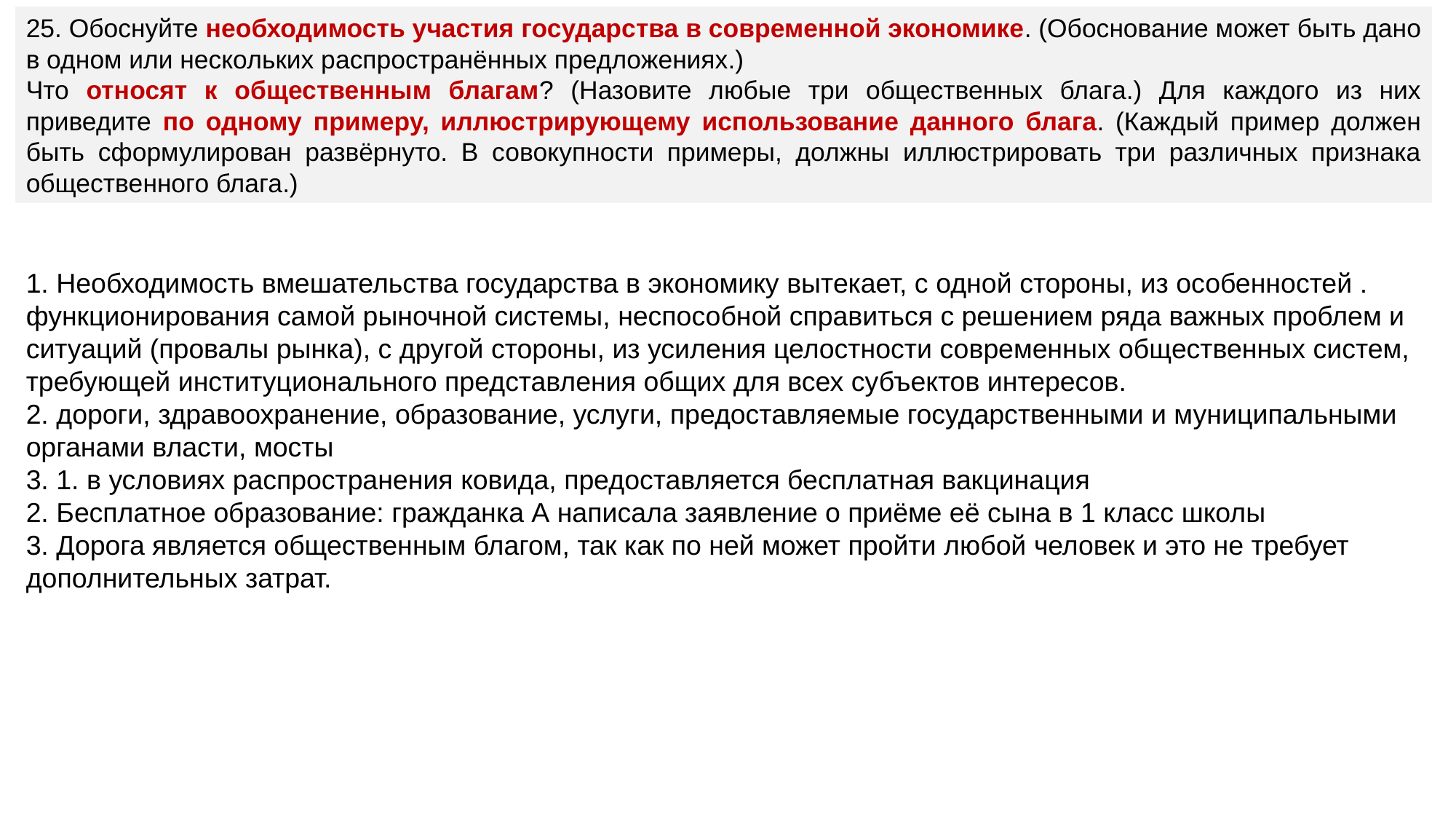

25. Обоснуйте необходимость участия государства в современной экономике. (Обоснование может быть дано в одном или нескольких распространённых предложениях.)
Что относят к общественным благам? (Назовите любые три общественных блага.) Для каждого из них приведите по одному примеру, иллюстрирующему использование данного блага. (Каждый пример должен быть сформулирован развёрнуто. В совокупности примеры, должны иллюстрировать три различных признака общественного блага.)
1. Необходимость вмешательства государства в экономику вытекает, с одной стороны, из особенностей . функционирования самой рыночной системы, неспособной справиться с решением ряда важных проблем и ситуаций (провалы рынка), с другой стороны, из усиления целостности современных общественных систем, требующей институционального представления общих для всех субъектов интересов.
2. дороги, здравоохранение, образование, услуги, предоставляемые государственными и муниципальными органами власти, мосты
3. 1. в условиях распространения ковида, предоставляется бесплатная вакцинация
2. Бесплатное образование: гражданка А написала заявление о приёме её сына в 1 класс школы
3. Дорога является общественным благом, так как по ней может пройти любой человек и это не требует дополнительных затрат.